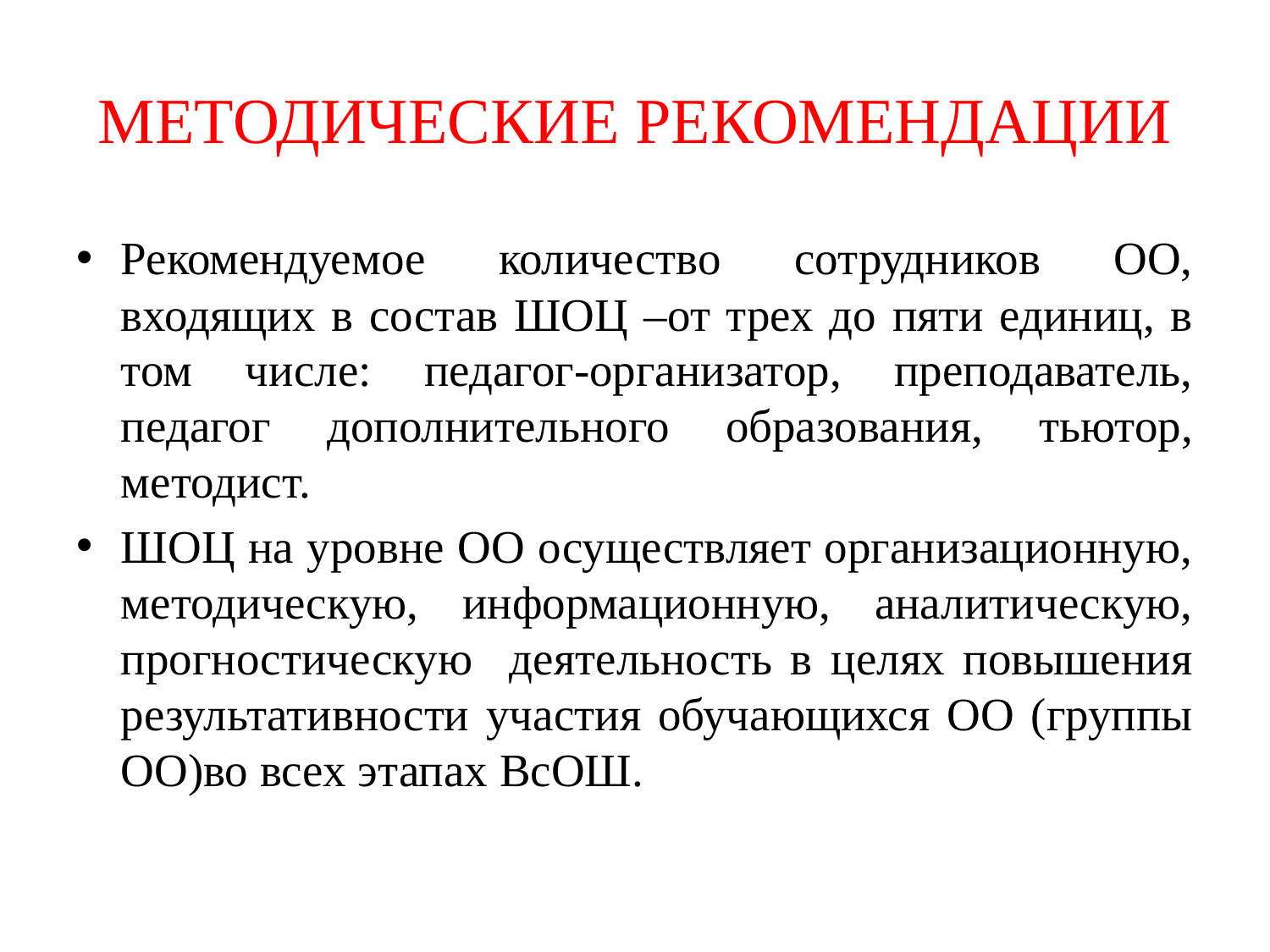

# МЕТОДИЧЕСКИЕ РЕКОМЕНДАЦИИ
Рекомендуемое количество сотрудников ОО, входящих в состав ШОЦ –от трех до пяти единиц, в том числе: педагог-организатор, преподаватель, педагог дополнительного образования, тьютор, методист.
ШОЦ на уровне ОО осуществляет организационную, методическую, информационную, аналитическую, прогностическую  деятельность в целях повышения результативности участия обучающихся ОО (группы ОО)во всех этапах ВсОШ.